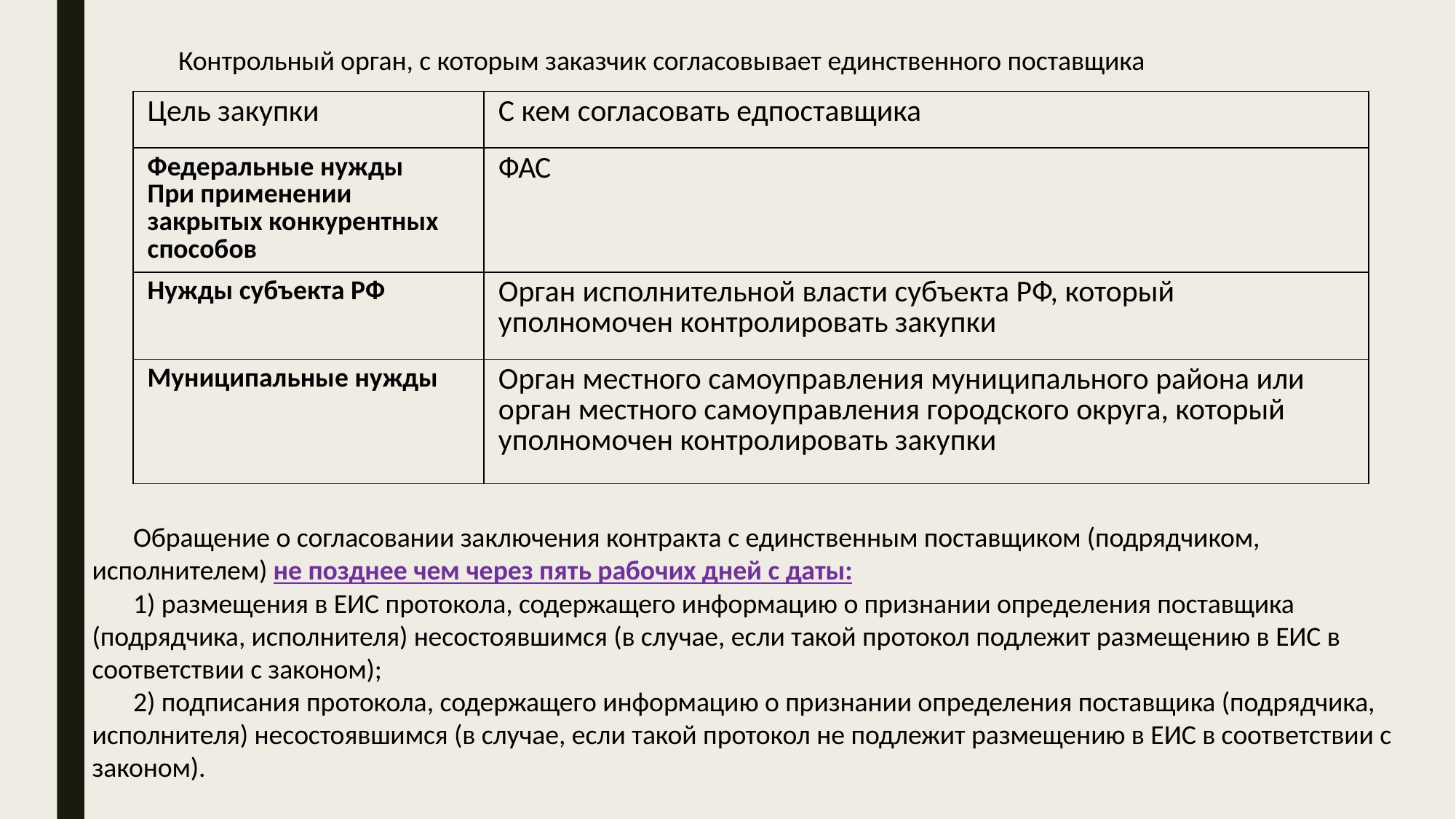

Контрольный орган, с которым заказчик согласовывает единственного поставщика
| Цель закупки | С кем согласовать едпоставщика |
| --- | --- |
| Федеральные нужды При применении закрытых конкурентных способов | ФАС |
| Нужды субъекта РФ | Орган исполнительной власти субъекта РФ, который уполномочен контролировать закупки |
| Муниципальные нужды | Орган местного самоуправления муниципального района или орган местного самоуправления городского округа, который уполномочен контролировать закупки |
Обращение о согласовании заключения контракта с единственным поставщиком (подрядчиком, исполнителем) не позднее чем через пять рабочих дней с даты:
1) размещения в ЕИС протокола, содержащего информацию о признании определения поставщика (подрядчика, исполнителя) несостоявшимся (в случае, если такой протокол подлежит размещению в ЕИС в соответствии с законом);
2) подписания протокола, содержащего информацию о признании определения поставщика (подрядчика, исполнителя) несостоявшимся (в случае, если такой протокол не подлежит размещению в ЕИС в соответствии с законом).